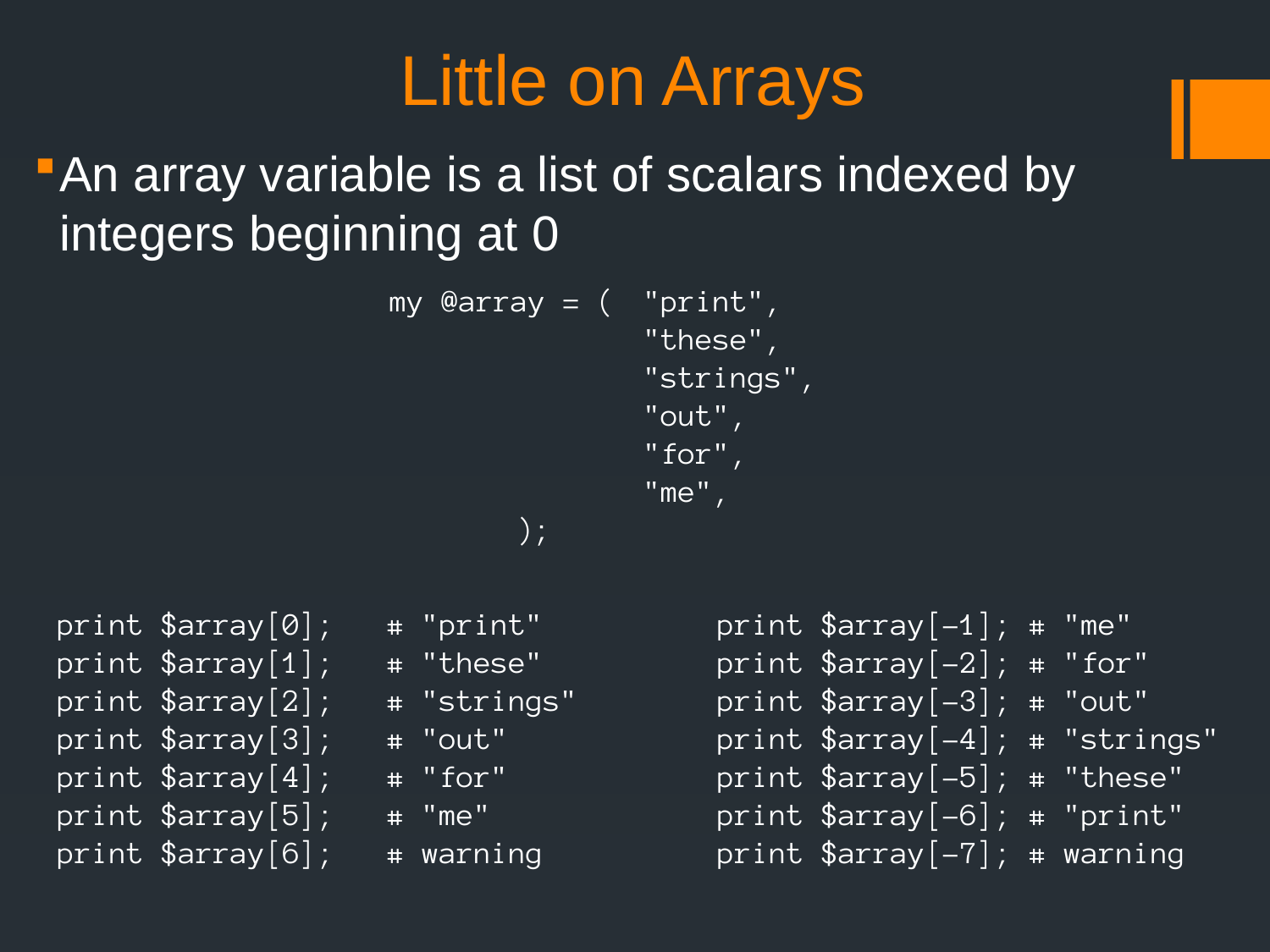

# Little on Arrays
An array variable is a list of scalars indexed by integers beginning at 0
my @array = ( 	"print",
		"these",
		"strings",
		"out",
		"for",
		"me",
	);
print $array[0];
print $array[1];
print $array[2];
print $array[3];
print $array[4];
print $array[5];
print $array[6];
# "print"
# "these"
# "strings"
# "out"
# "for"
# "me"
# warning
print $array[-1]; # "me"
print $array[-2]; # "for"
print $array[-3]; # "out"
print $array[-4]; # "strings"
print $array[-5]; # "these"
print $array[-6]; # "print"
print $array[-7]; # warning